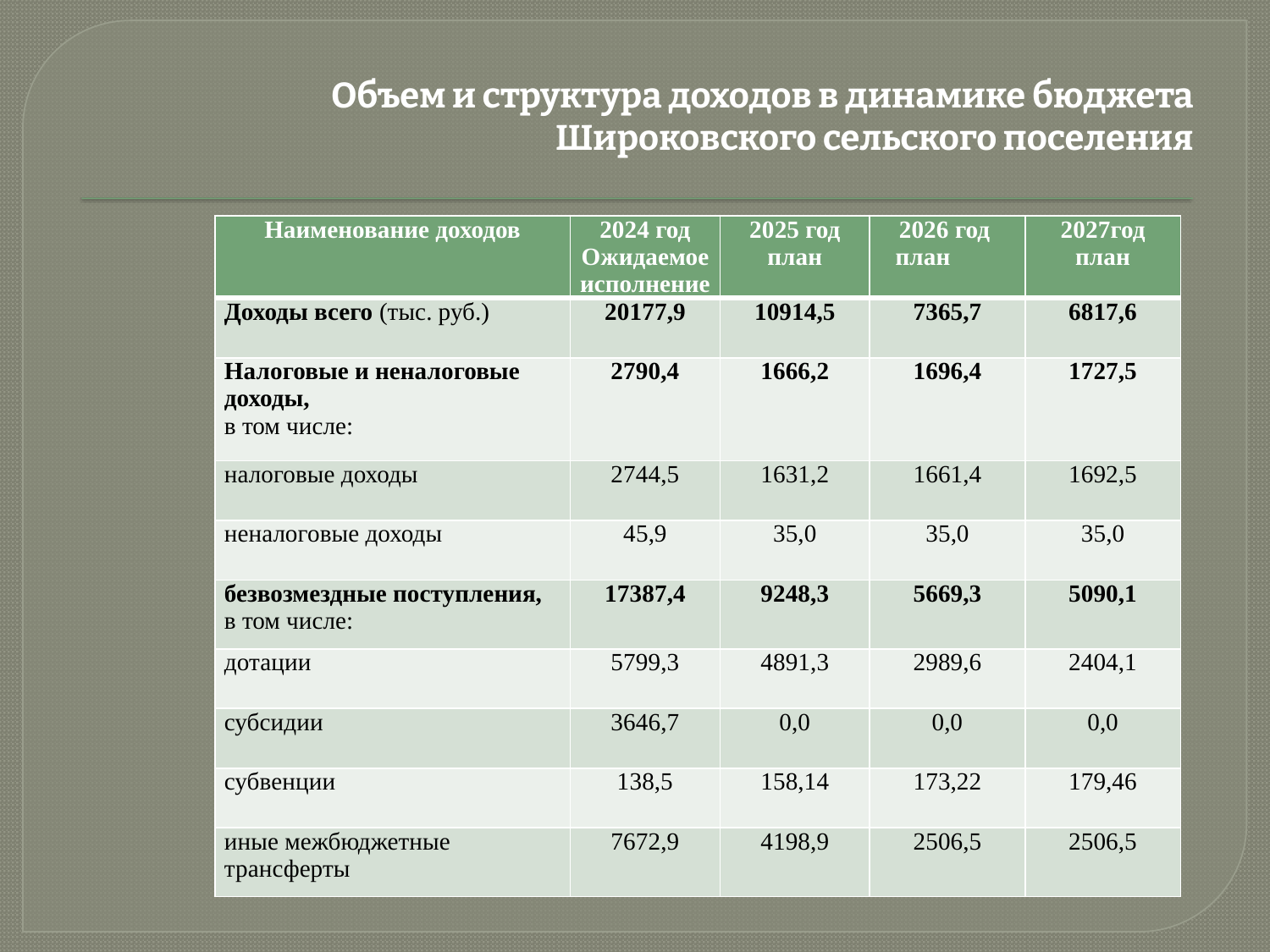

# Объем и структура доходов в динамике бюджета Широковского сельского поселения
| Наименование доходов | 2024 год Ожидаемое исполнение | 2025 год план | 2026 год план | 2027год план |
| --- | --- | --- | --- | --- |
| Доходы всего (тыс. руб.) | 20177,9 | 10914,5 | 7365,7 | 6817,6 |
| Налоговые и неналоговые доходы, в том числе: | 2790,4 | 1666,2 | 1696,4 | 1727,5 |
| налоговые доходы | 2744,5 | 1631,2 | 1661,4 | 1692,5 |
| неналоговые доходы | 45,9 | 35,0 | 35,0 | 35,0 |
| безвозмездные поступления, в том числе: | 17387,4 | 9248,3 | 5669,3 | 5090,1 |
| дотации | 5799,3 | 4891,3 | 2989,6 | 2404,1 |
| субсидии | 3646,7 | 0,0 | 0,0 | 0,0 |
| субвенции | 138,5 | 158,14 | 173,22 | 179,46 |
| иные межбюджетные трансферты | 7672,9 | 4198,9 | 2506,5 | 2506,5 |